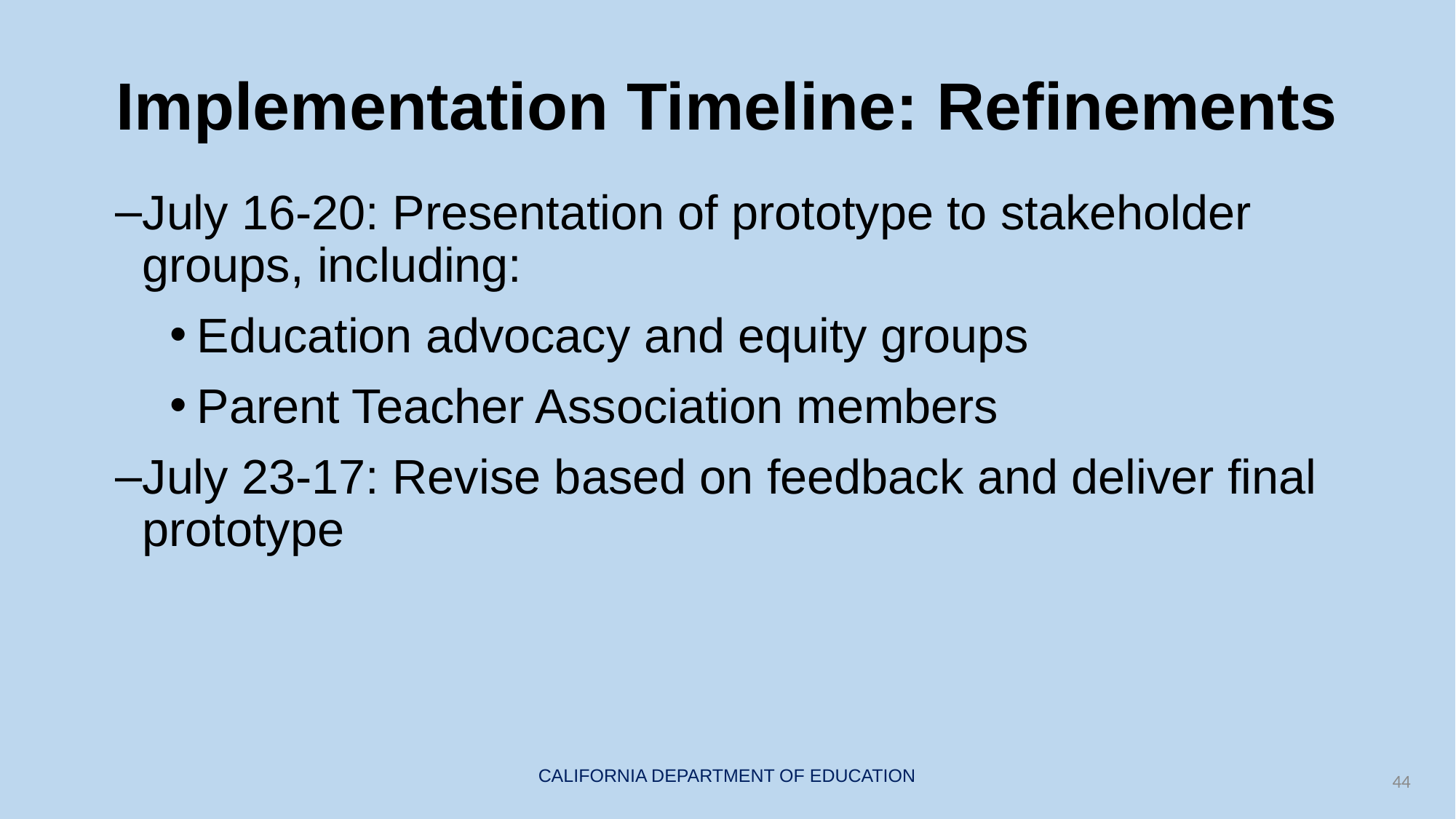

# Implementation Timeline: Refinements
July 16-20: Presentation of prototype to stakeholder groups, including:
Education advocacy and equity groups
Parent Teacher Association members
July 23-17: Revise based on feedback and deliver final prototype
44